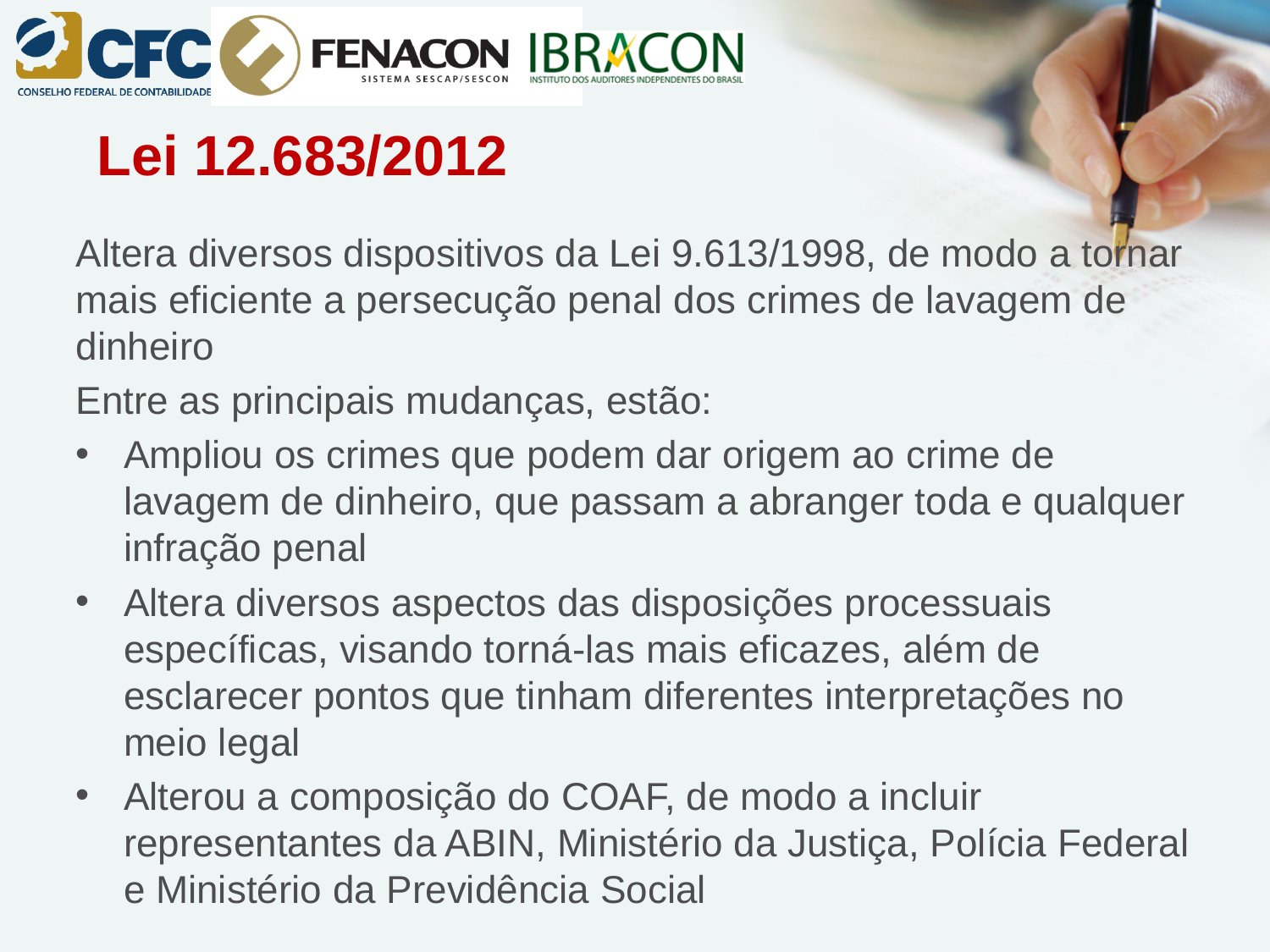

# Lei 12.683/2012
Altera diversos dispositivos da Lei 9.613/1998, de modo a tornar mais eficiente a persecução penal dos crimes de lavagem de dinheiro
Entre as principais mudanças, estão:
Ampliou os crimes que podem dar origem ao crime de lavagem de dinheiro, que passam a abranger toda e qualquer infração penal
Altera diversos aspectos das disposições processuais específicas, visando torná-las mais eficazes, além de esclarecer pontos que tinham diferentes interpretações no meio legal
Alterou a composição do COAF, de modo a incluir representantes da ABIN, Ministério da Justiça, Polícia Federal e Ministério da Previdência Social